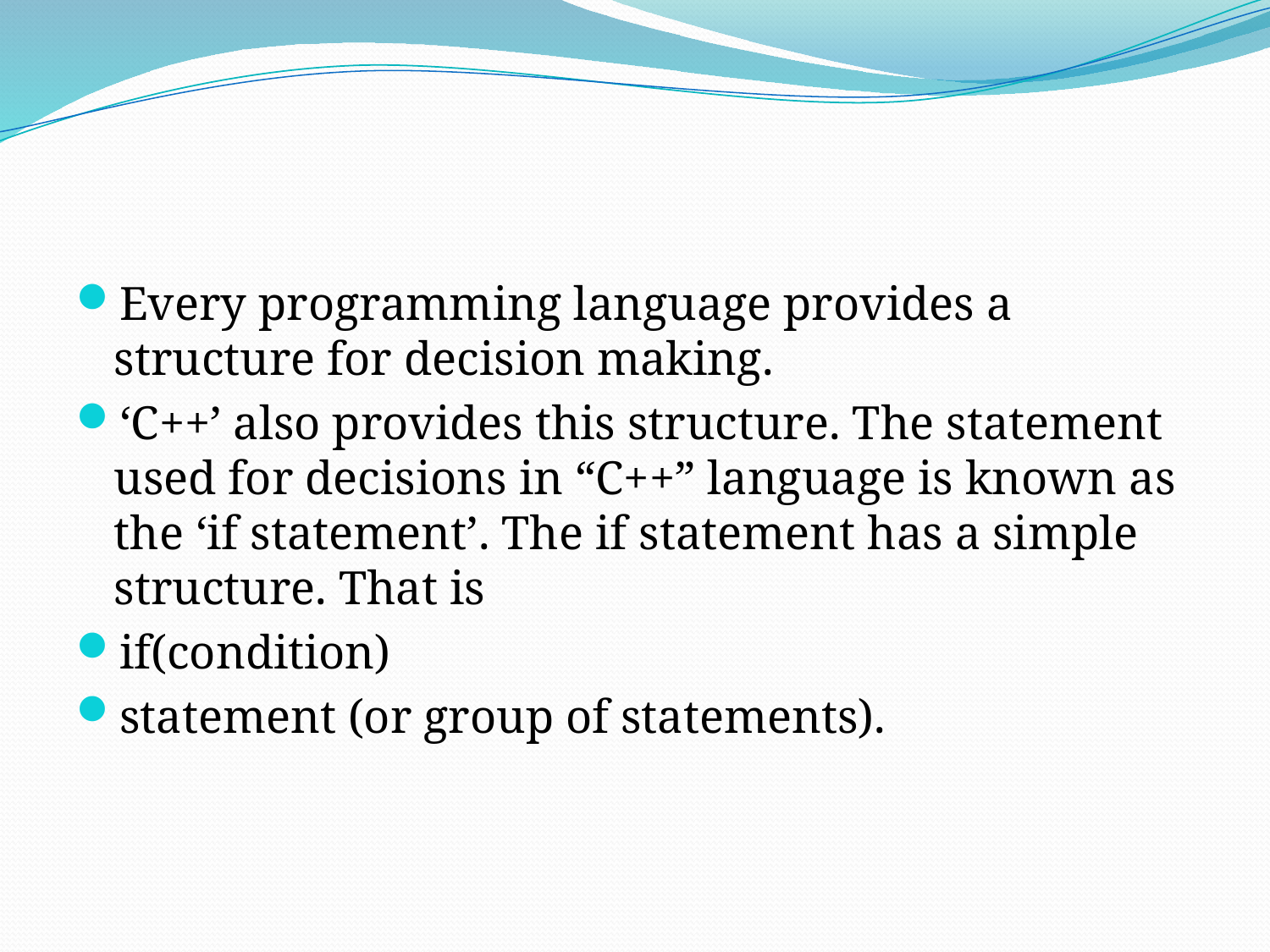

#
Every programming language provides a structure for decision making.
‘C++’ also provides this structure. The statement used for decisions in “C++” language is known as the ‘if statement’. The if statement has a simple structure. That is
if(condition)
statement (or group of statements).